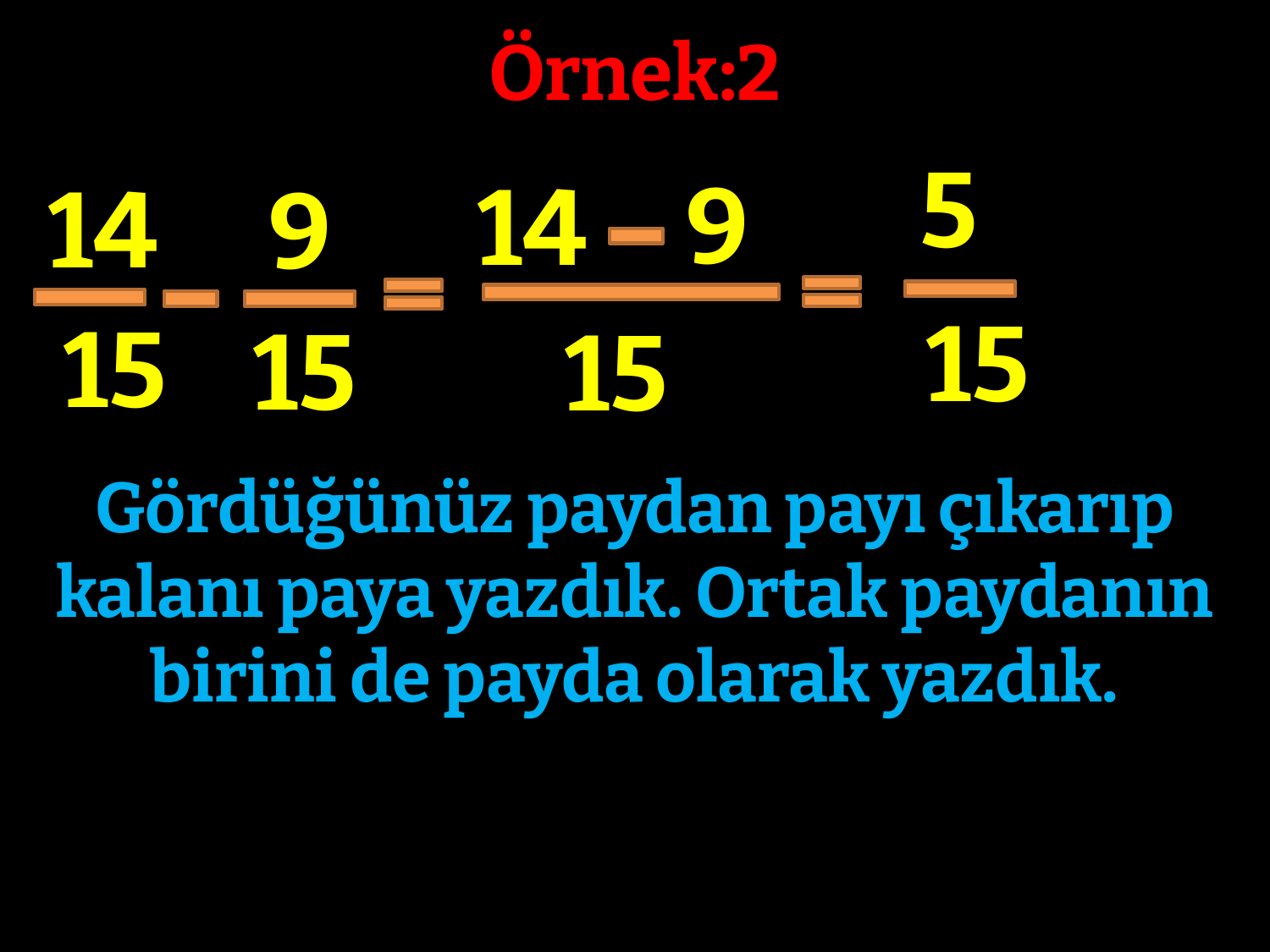

Örnek:2
5
9
14
14
9

15
15
#
15
15
Gördüğünüz paydan payı çıkarıp kalanı paya yazdık. Ortak paydanın birini de payda olarak yazdık.